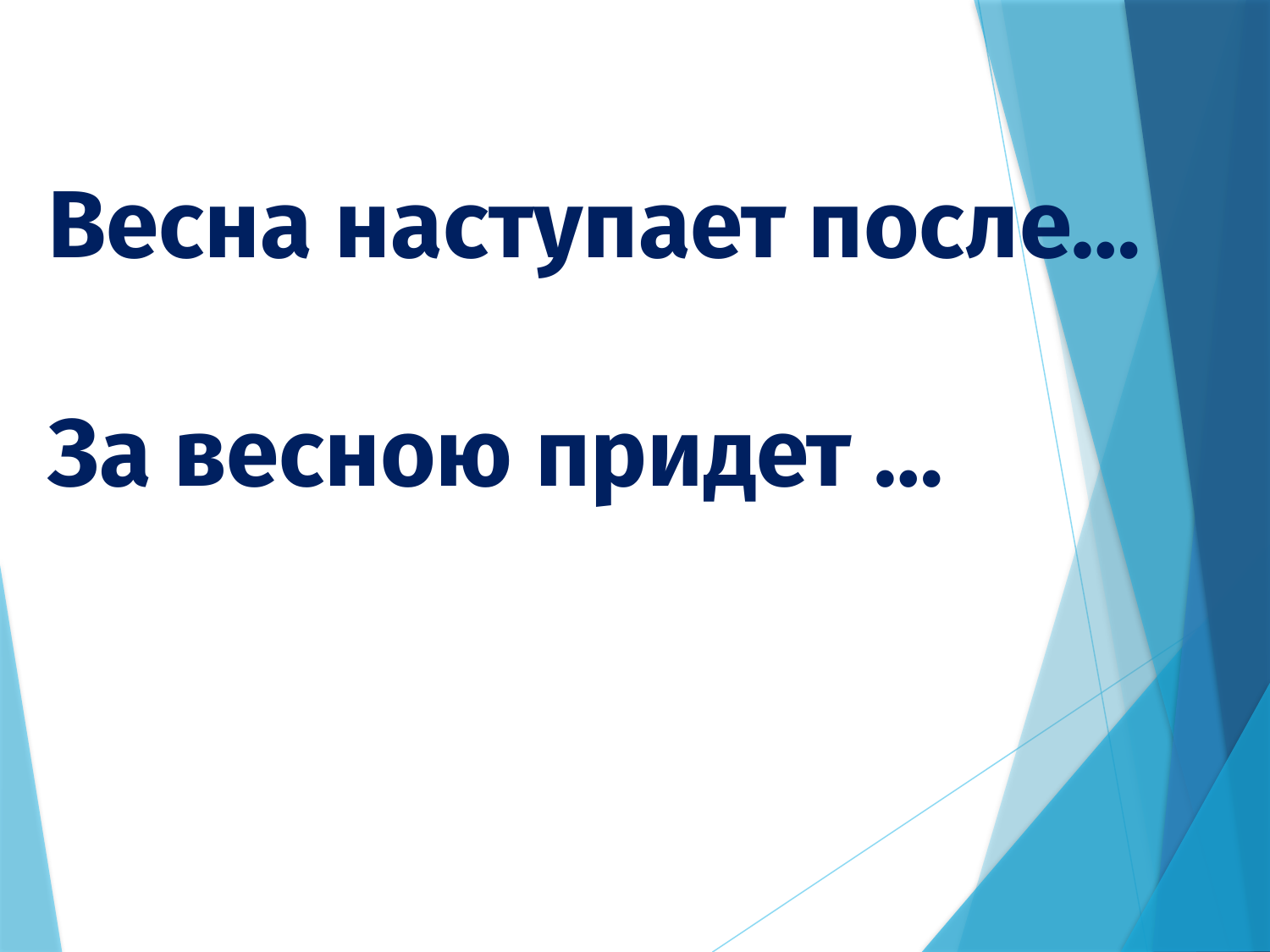

Весна наступает после…
За весною придет …